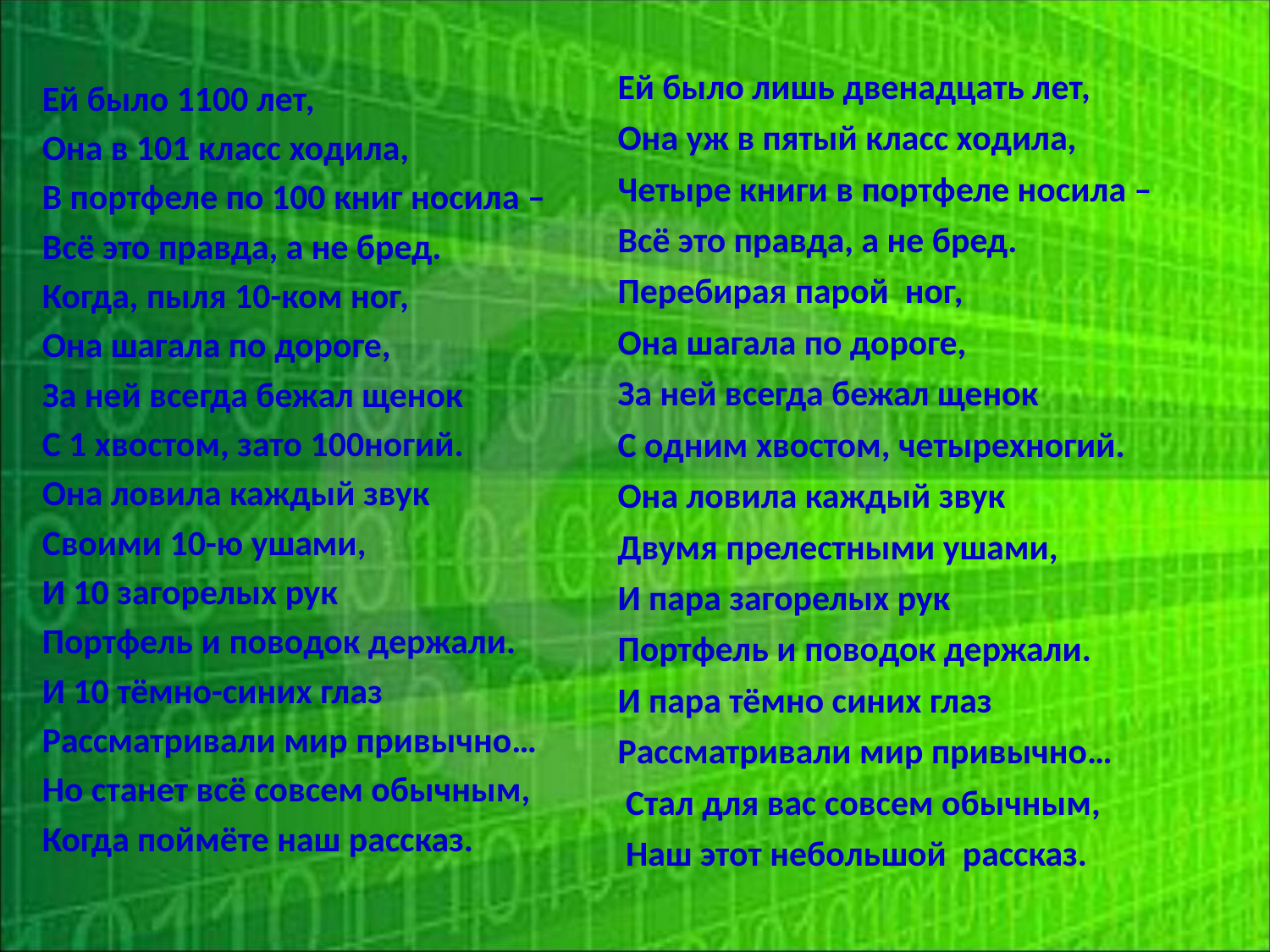

Ей было лишь двенадцать лет,
Она уж в пятый класс ходила,
Четыре книги в портфеле носила –
Всё это правда, а не бред.
Перебирая парой  ног,
Она шагала по дороге,
За ней всегда бежал щенок
С одним хвостом, четырехногий.
Она ловила каждый звук
Двумя прелестными ушами,
И пара загорелых рук
Портфель и поводок держали.
И пара тёмно синих глаз
Рассматривали мир привычно…
 Стал для вас совсем обычным,
 Наш этот небольшой  рассказ.
Ей было 1100 лет,
Она в 101 класс ходила,
В портфеле по 100 книг носила –
Всё это правда, а не бред.
Когда, пыля 10-ком ног,
Она шагала по дороге,
За ней всегда бежал щенок
С 1 хвостом, зато 100ногий.
Она ловила каждый звук
Своими 10-ю ушами,
И 10 загорелых рук
Портфель и поводок держали.
И 10 тёмно-синих глаз
Рассматривали мир привычно…
Но станет всё совсем обычным,
Когда поймёте наш рассказ.